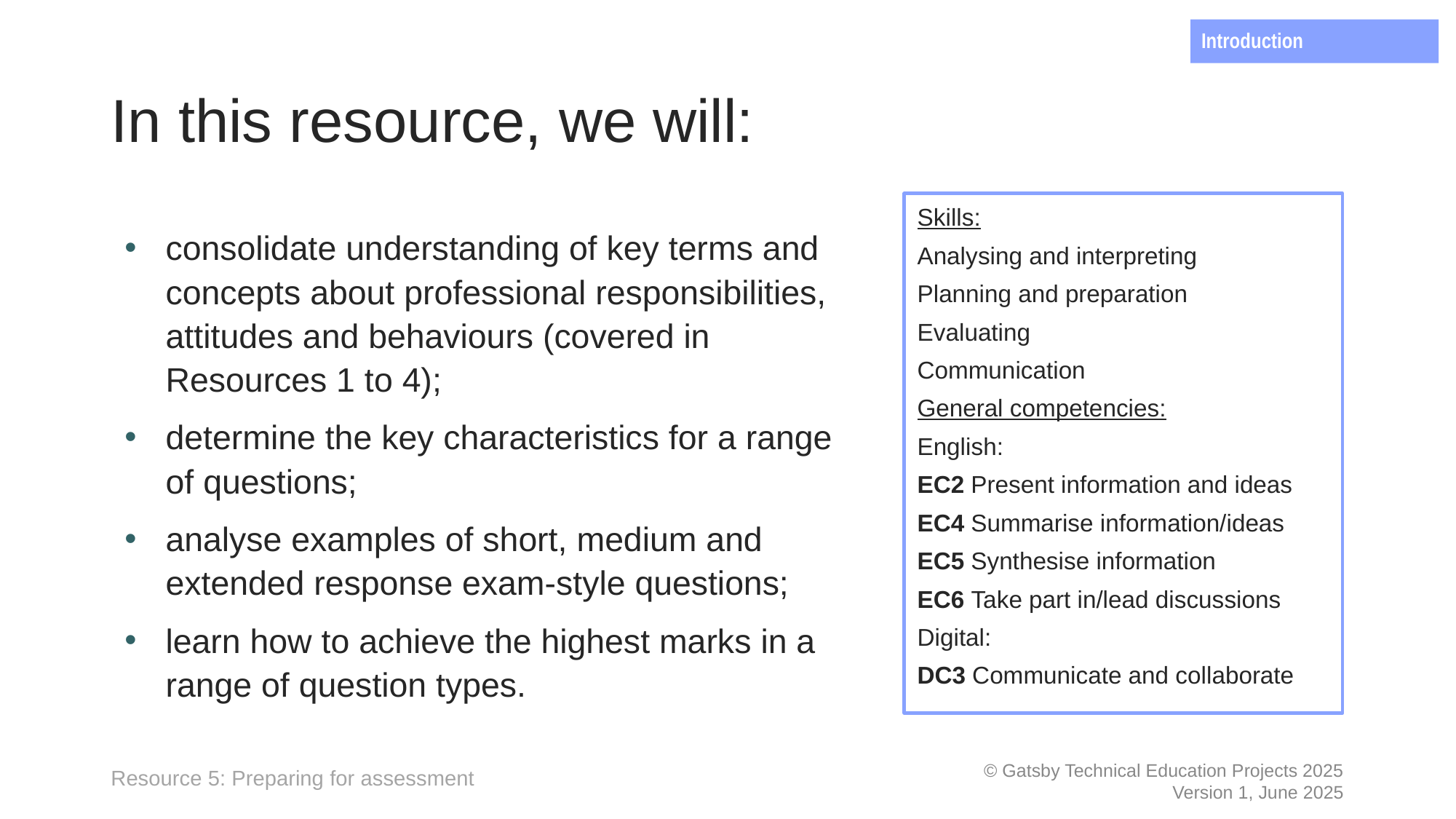

Introduction
# In this resource, we will:
Skills:
Analysing and interpreting
Planning and preparation
Evaluating
Communication
General competencies:
English:
EC2 Present information and ideas
EC4 Summarise information/ideas
EC5 Synthesise information
EC6 Take part in/lead discussions
Digital:
DC3 Communicate and collaborate
consolidate understanding of key terms and concepts about professional responsibilities, attitudes and behaviours (covered in Resources 1 to 4);
determine the key characteristics for a range of questions;
analyse examples of short, medium and extended response exam-style questions;
learn how to achieve the highest marks in a range of question types.

Resource 5: Preparing for assessment